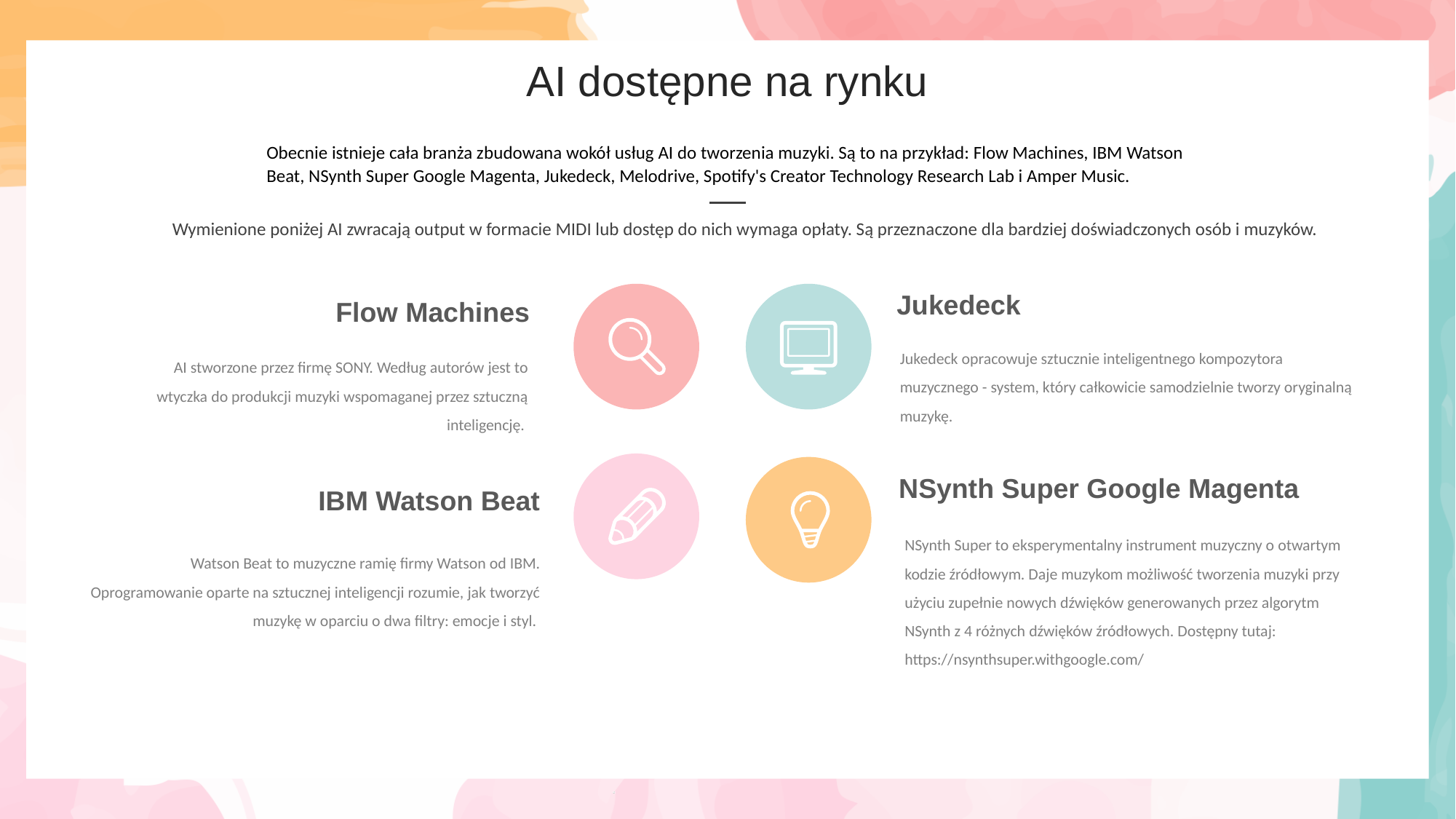

AI dostępne na rynku
Obecnie istnieje cała branża zbudowana wokół usług AI do tworzenia muzyki. Są to na przykład: Flow Machines, IBM Watson Beat, NSynth Super Google Magenta, Jukedeck, Melodrive, Spotify's Creator Technology Research Lab i Amper Music.
Wymienione poniżej AI zwracają output w formacie MIDI lub dostęp do nich wymaga opłaty. Są przeznaczone dla bardziej doświadczonych osób i muzyków.
Jukedeck

Flow Machines

Jukedeck opracowuje sztucznie inteligentnego kompozytora muzycznego - system, który całkowicie samodzielnie tworzy oryginalną muzykę.
AI stworzone przez firmę SONY. Według autorów jest to wtyczka do produkcji muzyki wspomaganej przez sztuczną inteligencję.

NSynth Super Google Magenta
IBM Watson Beat

NSynth Super to eksperymentalny instrument muzyczny o otwartym kodzie źródłowym. Daje muzykom możliwość tworzenia muzyki przy użyciu zupełnie nowych dźwięków generowanych przez algorytm NSynth z 4 różnych dźwięków źródłowych. Dostępny tutaj:
https://nsynthsuper.withgoogle.com/
Watson Beat to muzyczne ramię firmy Watson od IBM. Oprogramowanie oparte na sztucznej inteligencji rozumie, jak tworzyć muzykę w oparciu o dwa filtry: emocje i styl.